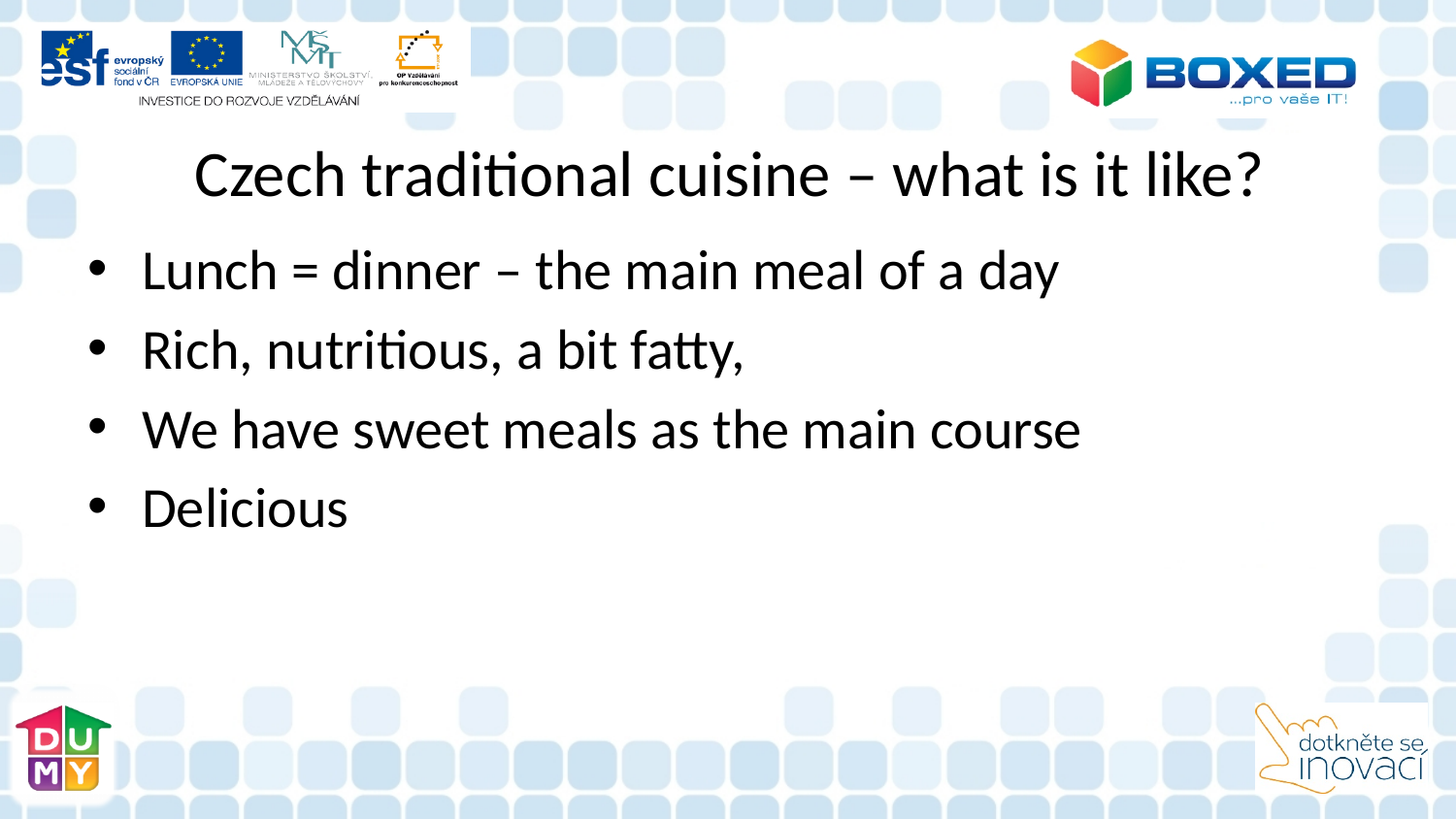

# Czech traditional cuisine – what is it like?
Lunch = dinner – the main meal of a day
Rich, nutritious, a bit fatty,
We have sweet meals as the main course
Delicious